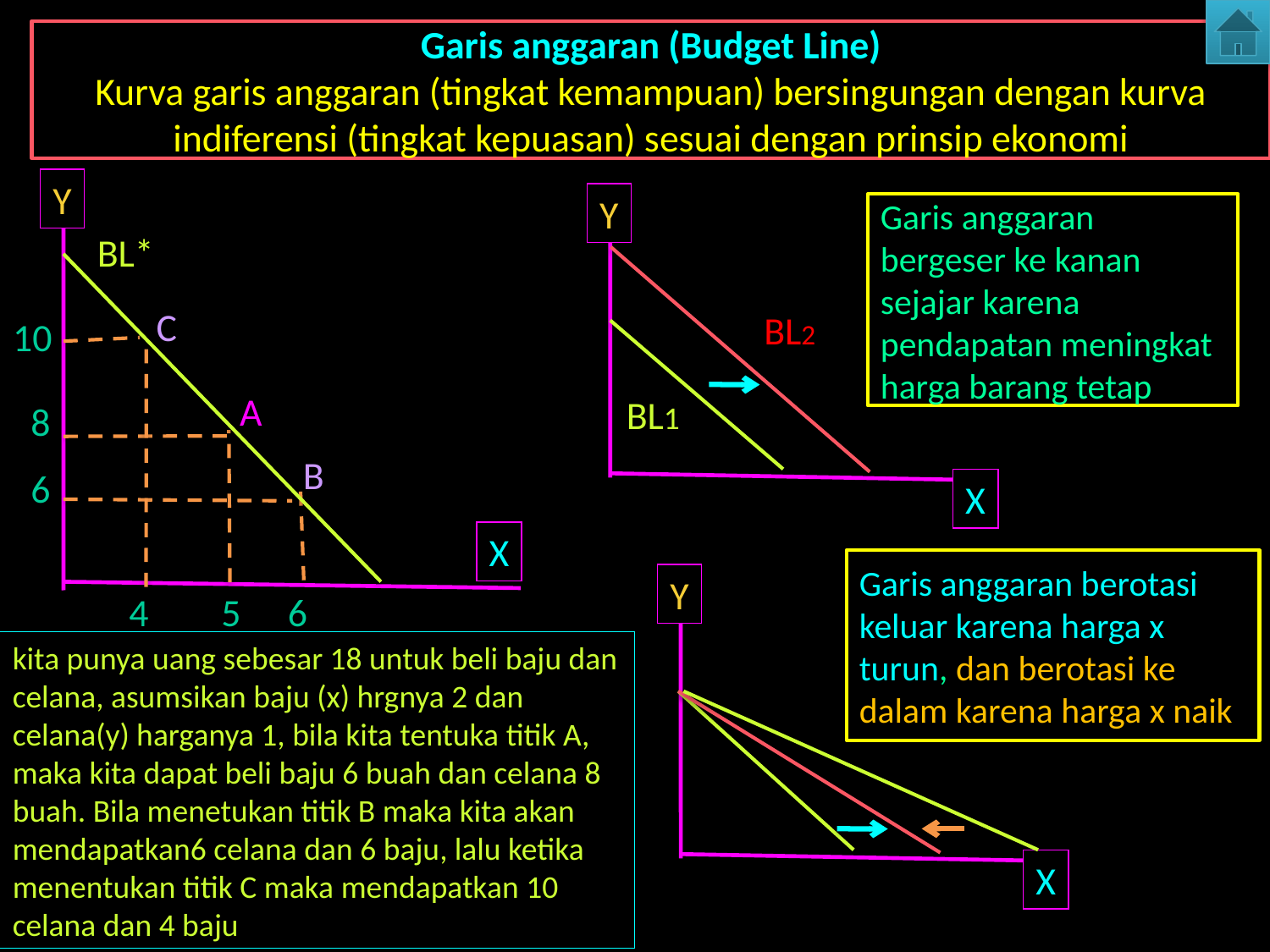

Garis anggaran (Budget Line)
Kurva garis anggaran (tingkat kemampuan) bersingungan dengan kurva indiferensi (tingkat kepuasan) sesuai dengan prinsip ekonomi
Y
Y
Garis anggaran  bergeser ke kanan sejajar karena pendapatan meningkat harga barang tetap

BL*

C
BL2
10

A
BL1
8

B
6
X

X
Garis anggaran berotasi keluar karena harga x turun, dan berotasi ke dalam karena harga x naik
Y

4
5
6

kita punya uang sebesar 18 untuk beli baju dan celana, asumsikan baju (x) hrgnya 2 dan celana(y) harganya 1, bila kita tentuka titik A, maka kita dapat beli baju 6 buah dan celana 8 buah. Bila menetukan titik B maka kita akan mendapatkan6 celana dan 6 baju, lalu ketika menentukan titik C maka mendapatkan 10 celana dan 4 baju

X